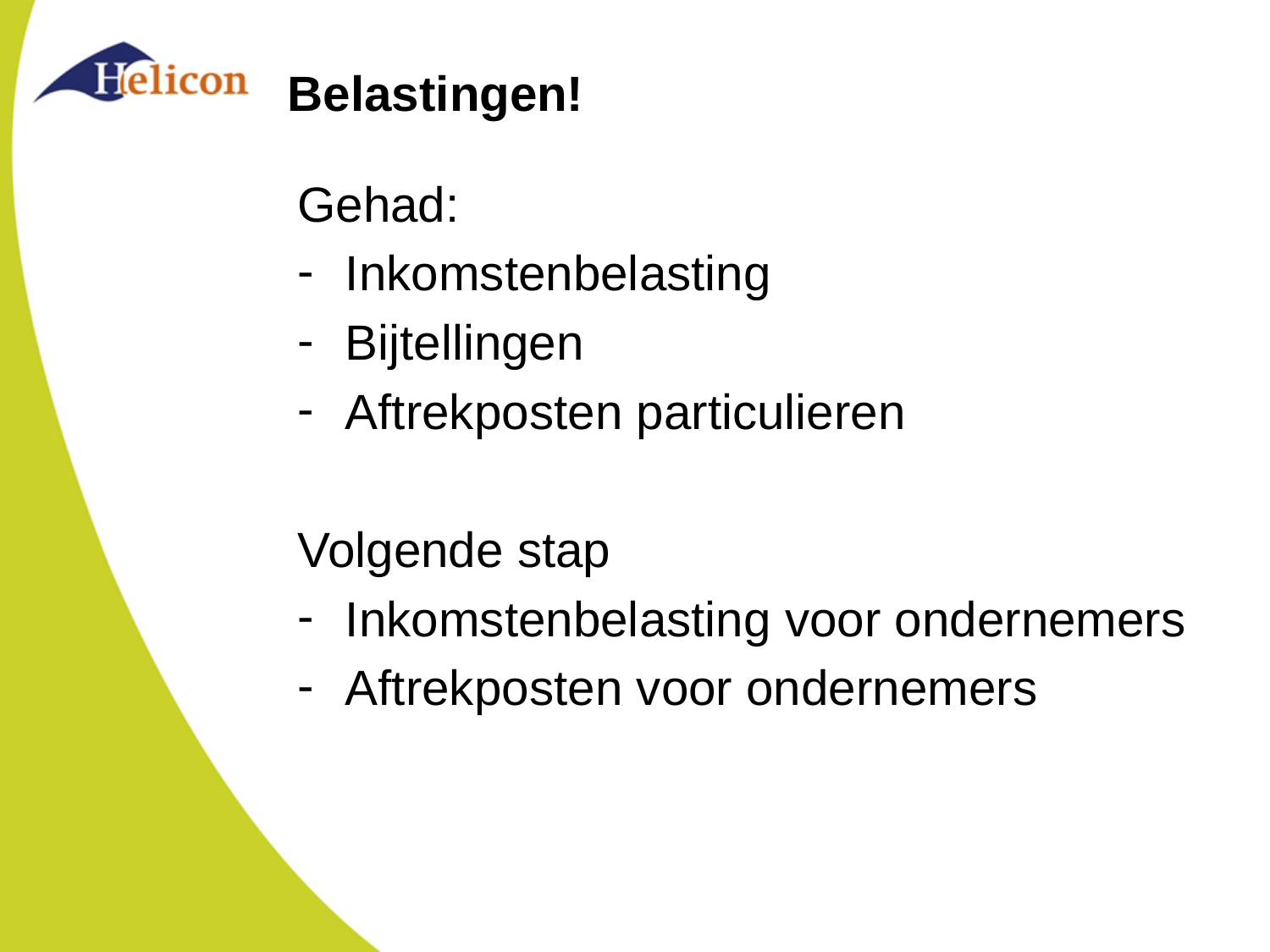

# Belastingen!
Gehad:
Inkomstenbelasting
Bijtellingen
Aftrekposten particulieren

Volgende stap
Inkomstenbelasting voor ondernemers
Aftrekposten voor ondernemers